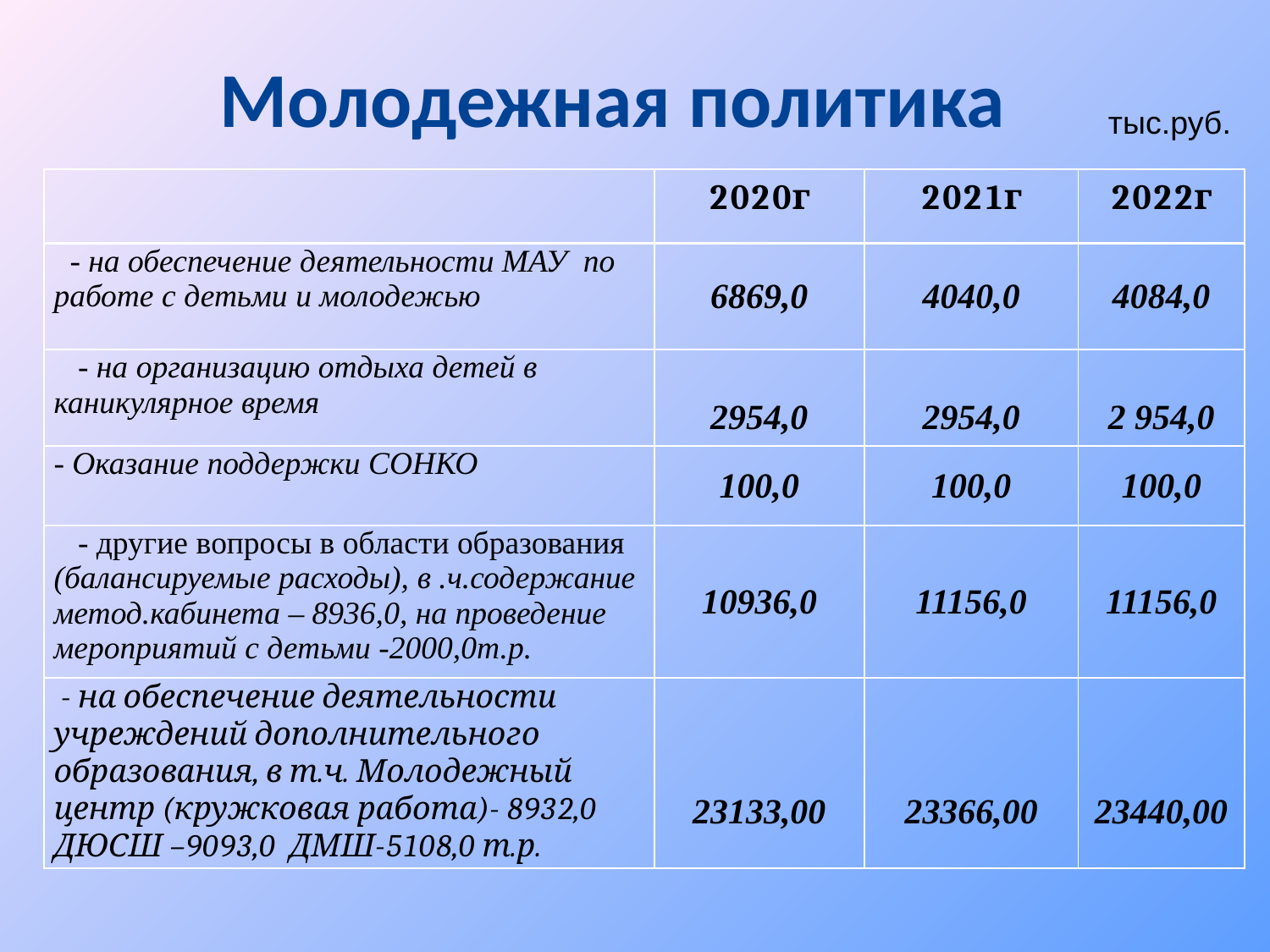

# Молодежная политика
тыс.руб.
|  | 2020г | 2021г | 2022г |
| --- | --- | --- | --- |
| - на обеспечение деятельности МАУ по работе с детьми и молодежью | 6869,0 | 4040,0 | 4084,0 |
| - на организацию отдыха детей в каникулярное время | 2954,0 | 2954,0 | 2 954,0 |
| - Оказание поддержки СОНКО | 100,0 | 100,0 | 100,0 |
| - другие вопросы в области образования (балансируемые расходы), в .ч.содержание метод.кабинета – 8936,0, на проведение мероприятий с детьми -2000,0т.р. | 10936,0 | 11156,0 | 11156,0 |
| - на обеспечение деятельности учреждений дополнительного образования, в т.ч. Молодежный центр (кружковая работа)- 8932,0 ДЮСШ –9093,0 ДМШ-5108,0 т.р. | 23133,00 | 23366,00 | 23440,00 |